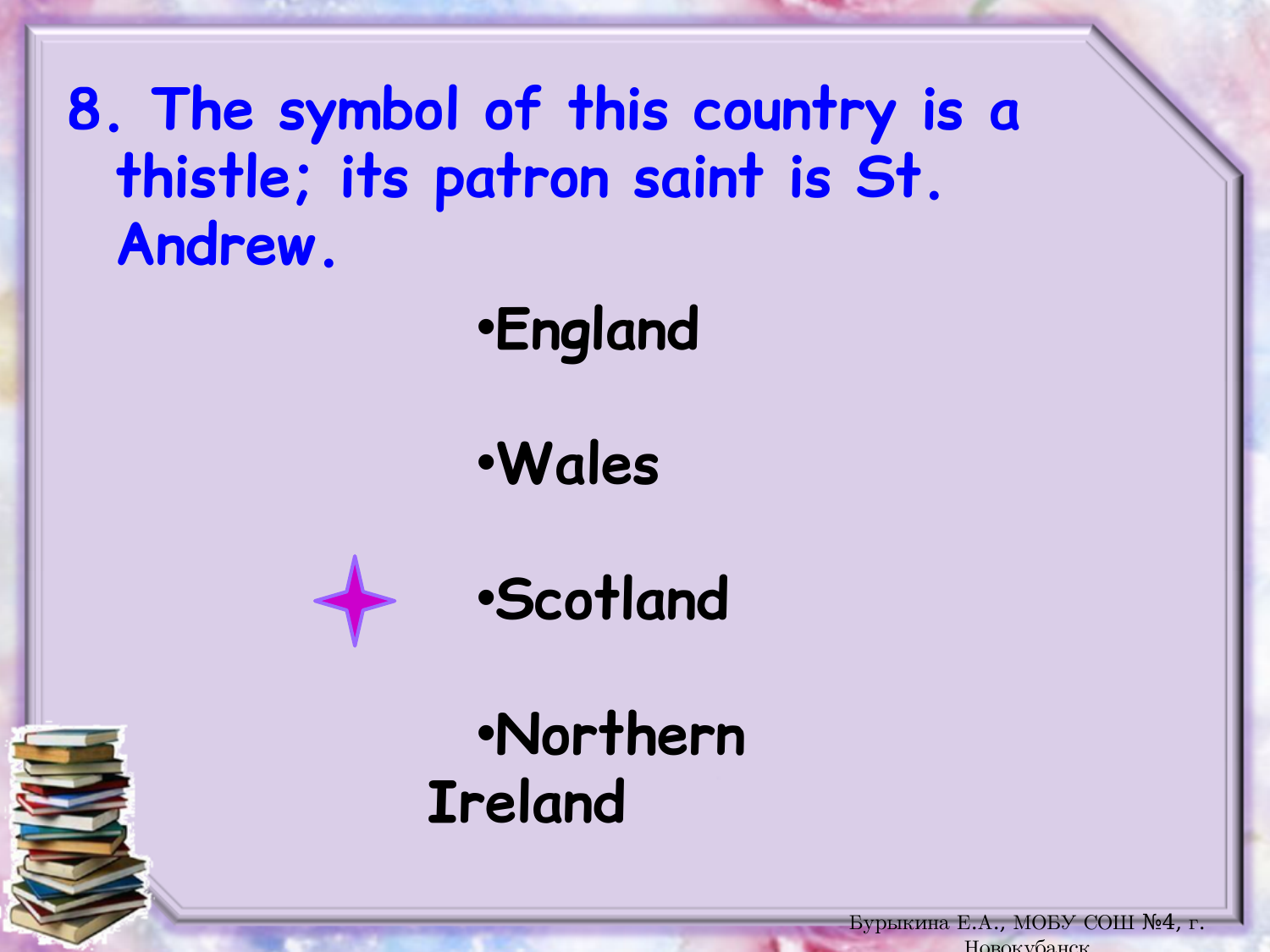

8. The symbol of this country is a thistle; its patron saint is St. Andrew.
England

Wales

Scotland

Northern Ireland

Бурыкина Е.А., МОБУ СОШ №4, г. Новокубанск